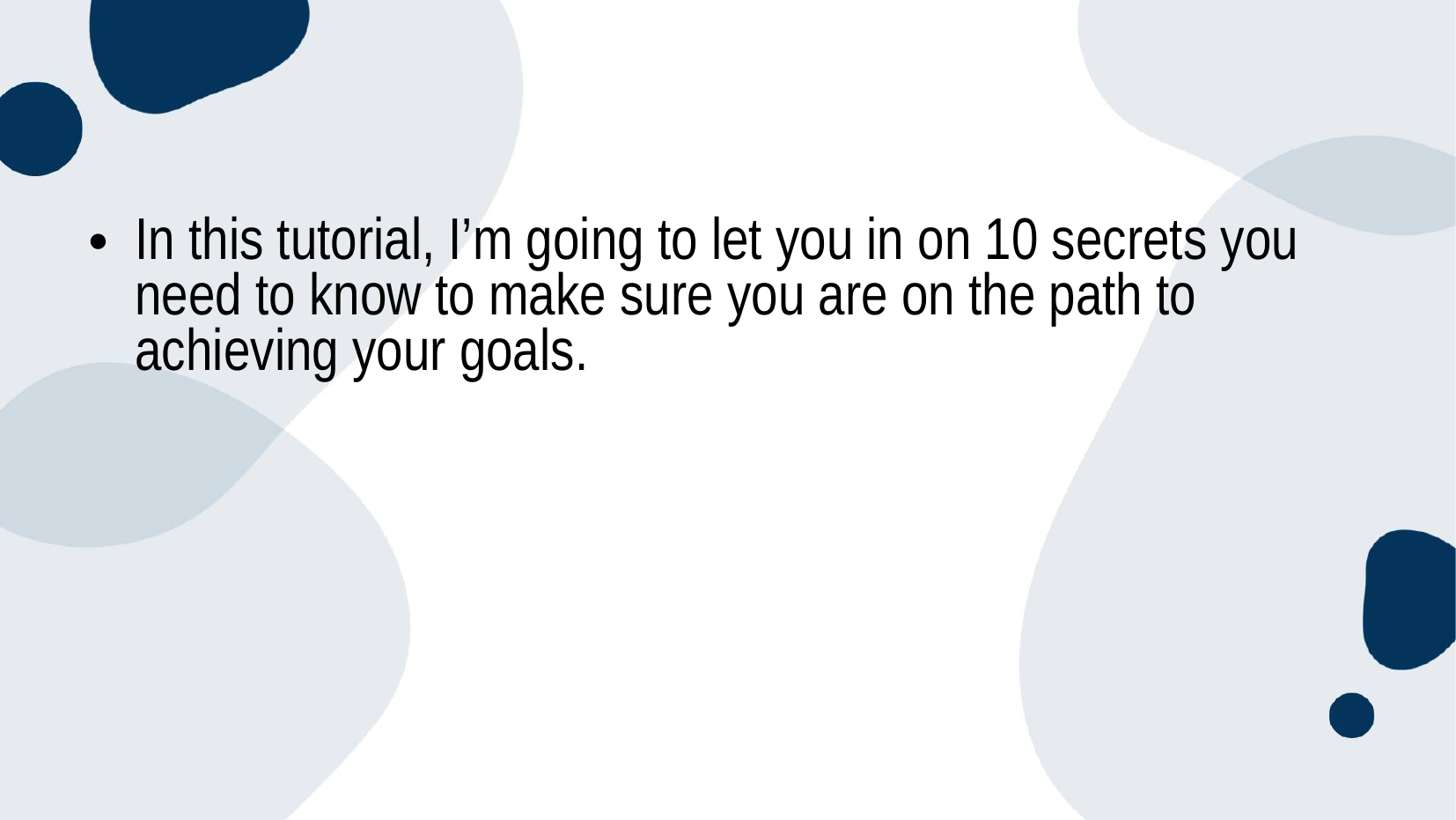

In this tutorial, I’m going to let you in on 10 secrets you need to know to make sure you are on the path to achieving your goals.